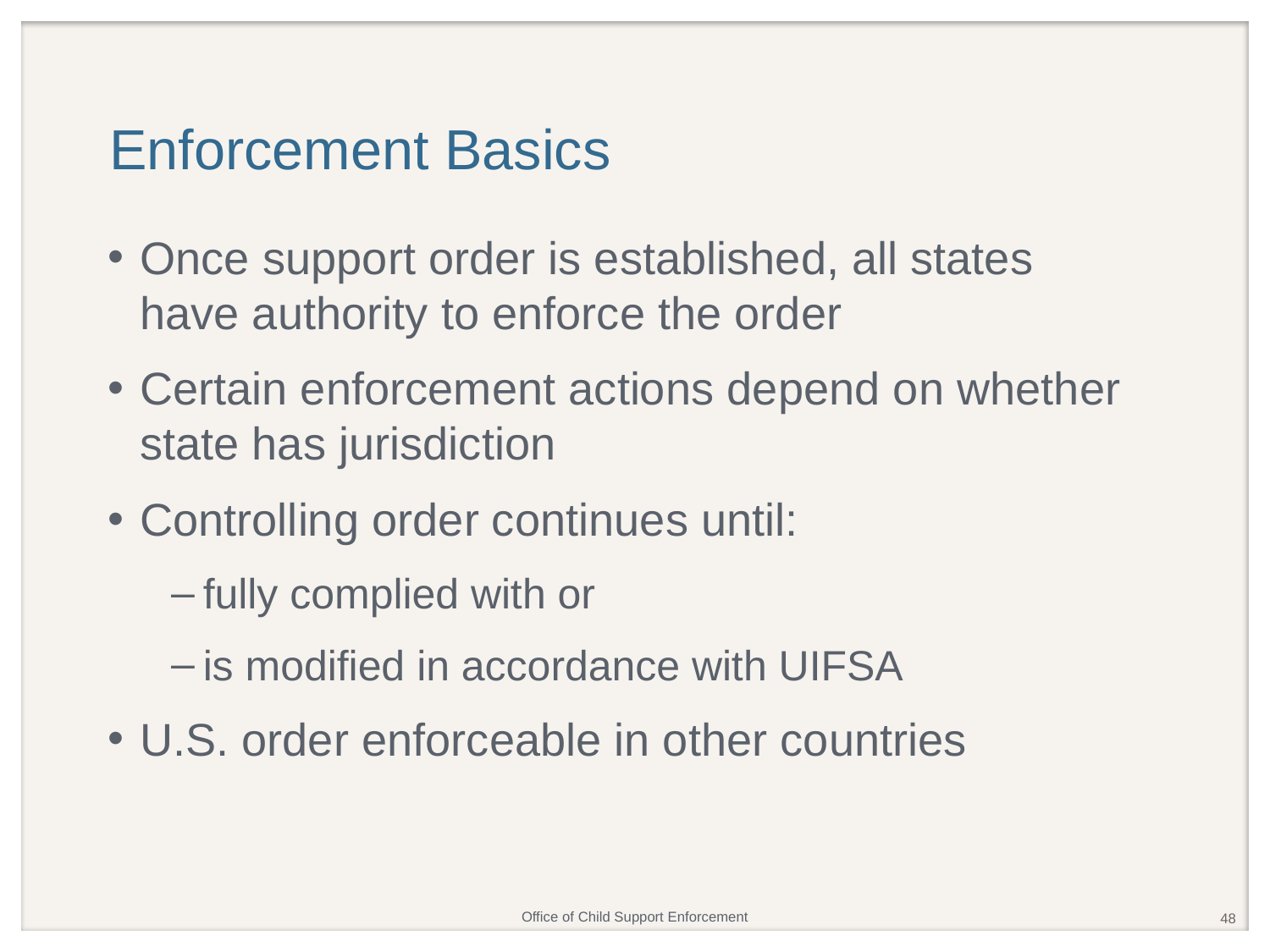

# Enforcement Basics
Once support order is established, all states have authority to enforce the order
Certain enforcement actions depend on whether state has jurisdiction
Controlling order continues until:
fully complied with or
is modified in accordance with UIFSA
U.S. order enforceable in other countries

48